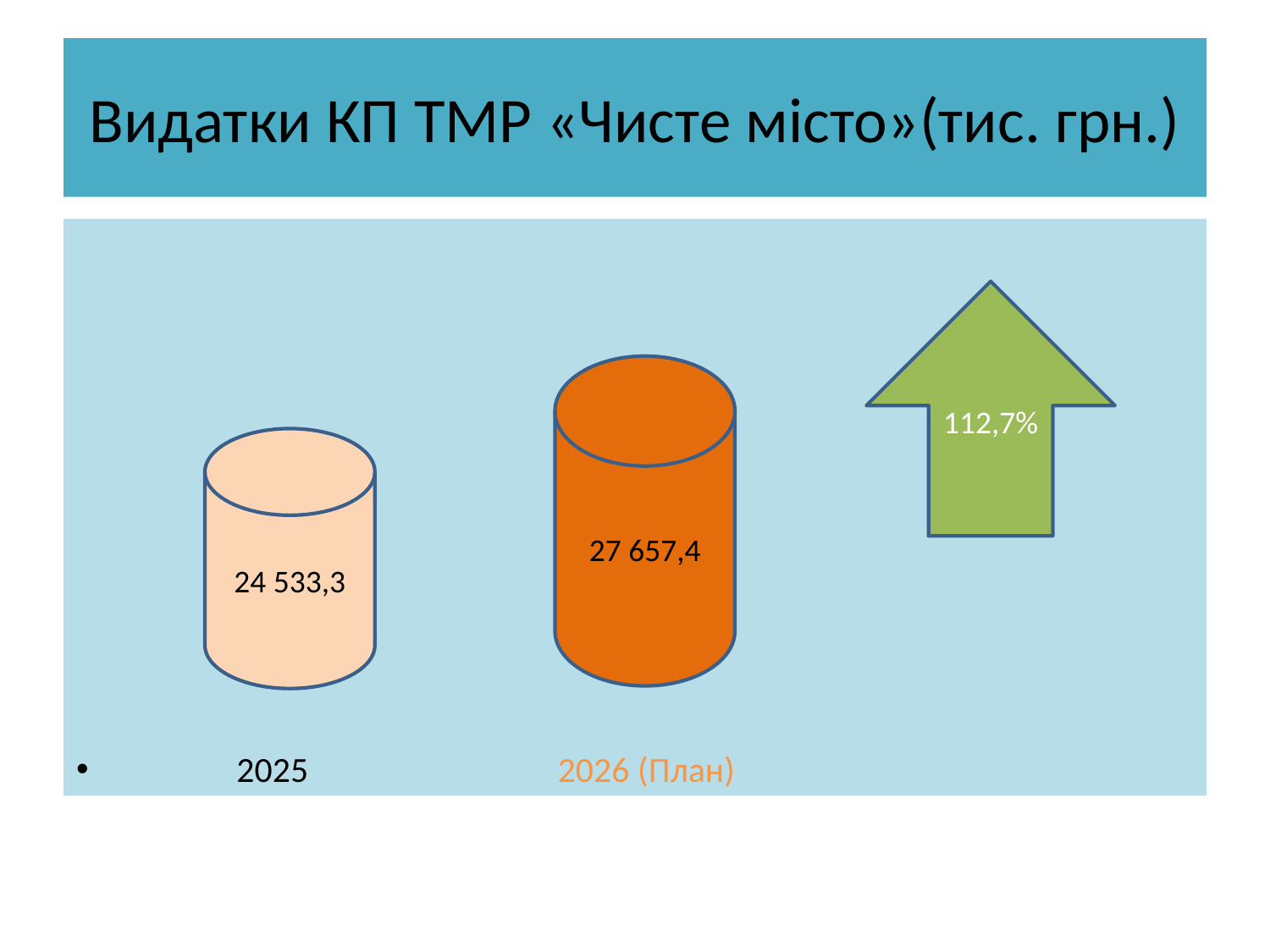

# Видатки КП ТМР «Чисте місто»(тис. грн.)
              2025                               2026 (План)
112,7%

27 657,4
24 533,3